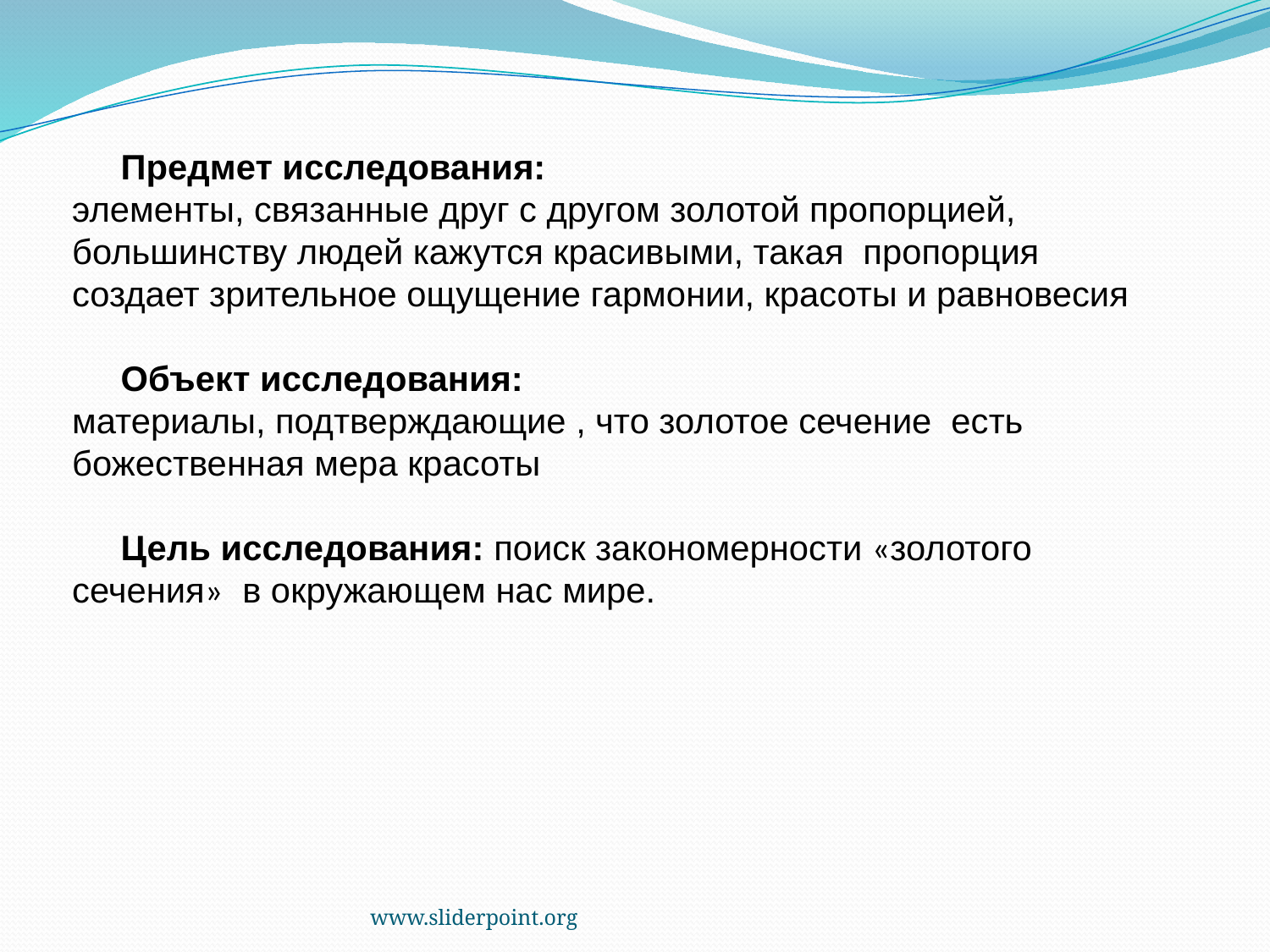

Предмет исследования:
элементы, связанные друг с другом золотой пропорцией,
большинству людей кажутся красивыми, такая  пропорция  создает зрительное ощущение гармонии, красоты и равновесия

     Объект исследования:
материалы, подтверждающие , что золотое сечение  есть божественная мера красоты

     Цель исследования: поиск закономерности «золотого сечения»  в окружающем нас мире.
www.sliderpoint.org